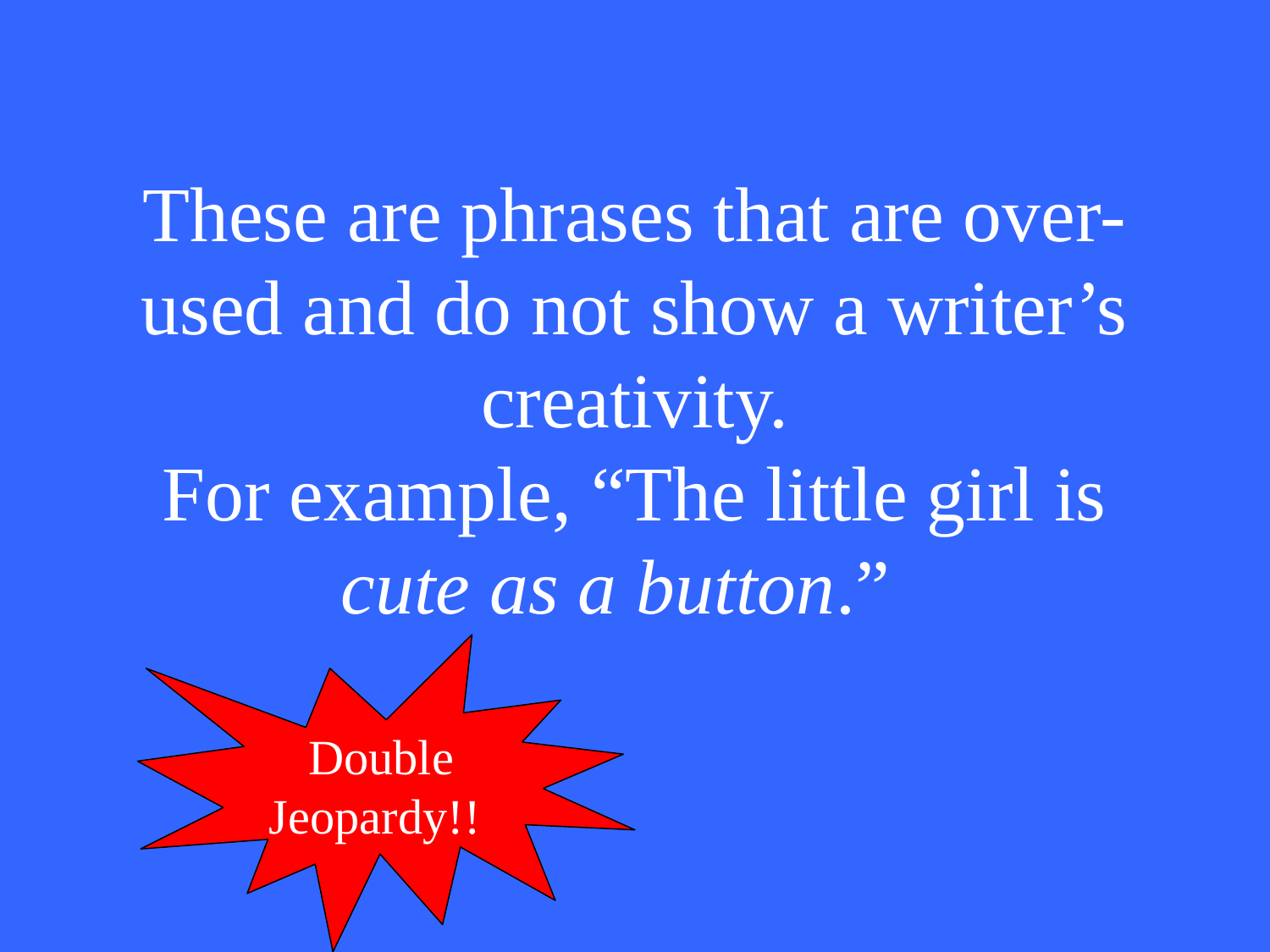

# These are phrases that are over-used and do not show a writer’s creativity. For example, “The little girl is cute as a button.”

Double
Jeopardy!!